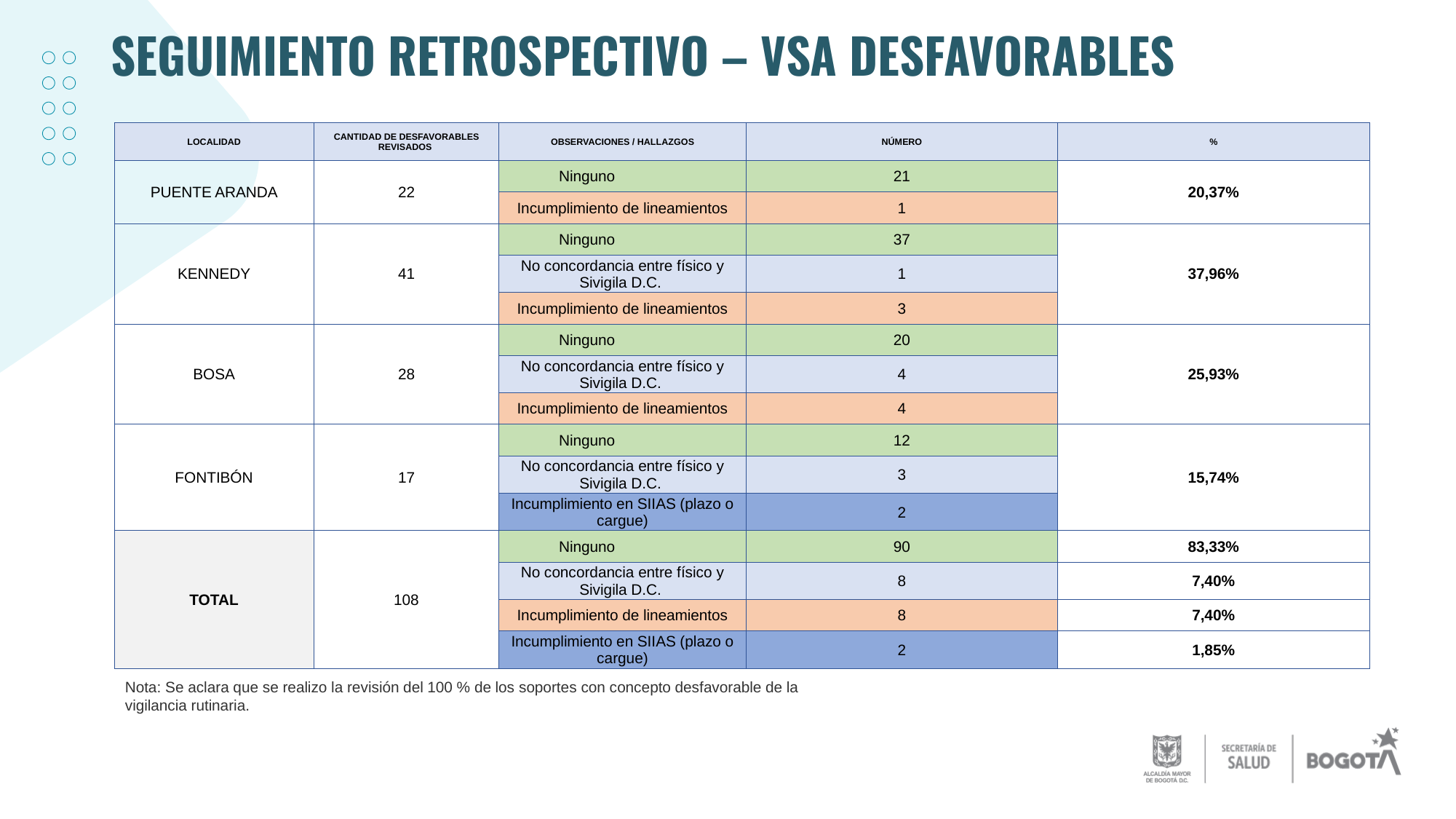

# SEGUIMIENTO RETROSPECTIVO – VSA DESFAVORABLES
| LOCALIDAD | CANTIDAD DE DESFAVORABLES REVISADOS | OBSERVACIONES / HALLAZGOS | NÚMERO | % |
| --- | --- | --- | --- | --- |
| PUENTE ARANDA | 22 | Ninguno | 21 | 20,37% |
|  |  | Incumplimiento de lineamientos | 1 |  |
| KENNEDY | 41 | Ninguno | 37 | 37,96% |
|  |  | No concordancia entre físico y Sivigila D.C. | 1 |  |
|  |  | Incumplimiento de lineamientos | 3 |  |
| BOSA | 28 | Ninguno | 20 | 25,93% |
|  |  | No concordancia entre físico y Sivigila D.C. | 4 |  |
|  |  | Incumplimiento de lineamientos | 4 |  |
| FONTIBÓN | 17 | Ninguno | 12 | 15,74% |
|  |  | No concordancia entre físico y Sivigila D.C. | 3 |  |
|  |  | Incumplimiento en SIIAS (plazo o cargue) | 2 |  |
| TOTAL | 108 | Ninguno | 90 | 83,33% |
|  |  | No concordancia entre físico y Sivigila D.C. | 8 | 7,40% |
|  |  | Incumplimiento de lineamientos | 8 | 7,40% |
|  |  | Incumplimiento en SIIAS (plazo o cargue) | 2 | 1,85% |
Nota: Se aclara que se realizo la revisión del 100 % de los soportes con concepto desfavorable de la vigilancia rutinaria.